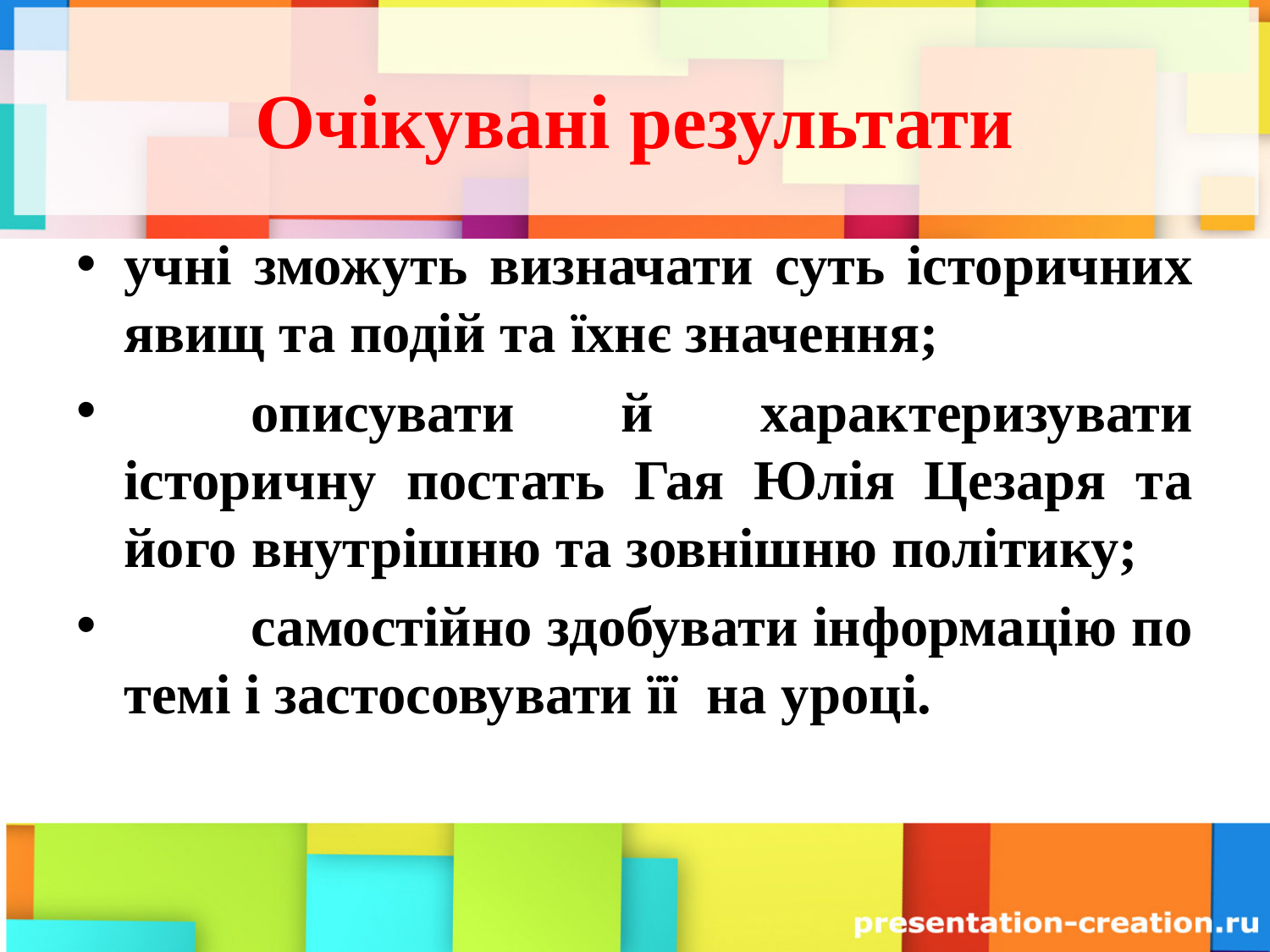

# Очікувані результати
учні зможуть визначати суть історичних явищ та подій та їхнє значення;
	описувати й характеризувати історичну постать Гая Юлія Цезаря та його внутрішню та зовнішню політику;
	самостійно здобувати інформацію по темі і застосовувати її  на уроці.